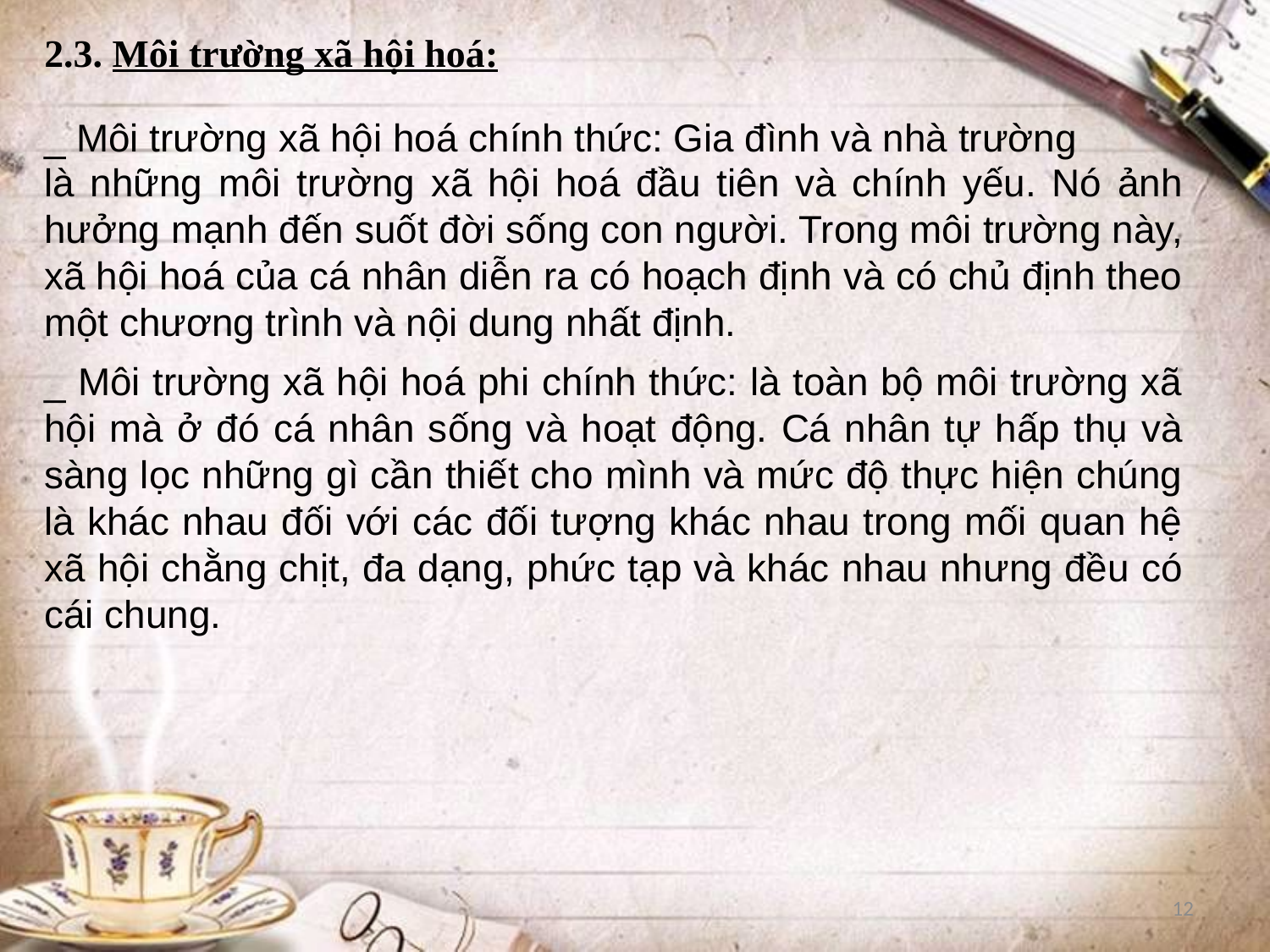

2.3. Môi trường xã hội hoá:
_ Môi trường xã hội hoá chính thức: Gia đình và nhà trường
là những môi trường xã hội hoá đầu tiên và chính yếu. Nó ảnh hưởng mạnh đến suốt đời sống con người. Trong môi trường này, xã hội hoá của cá nhân diễn ra có hoạch định và có chủ định theo một chương trình và nội dung nhất định.
_ Môi trường xã hội hoá phi chính thức: là toàn bộ môi trường xã hội mà ở đó cá nhân sống và hoạt động. Cá nhân tự hấp thụ và sàng lọc những gì cần thiết cho mình và mức độ thực hiện chúng là khác nhau đối với các đối tượng khác nhau trong mối quan hệ xã hội chằng chịt, đa dạng, phức tạp và khác nhau nhưng đều có cái chung.
12